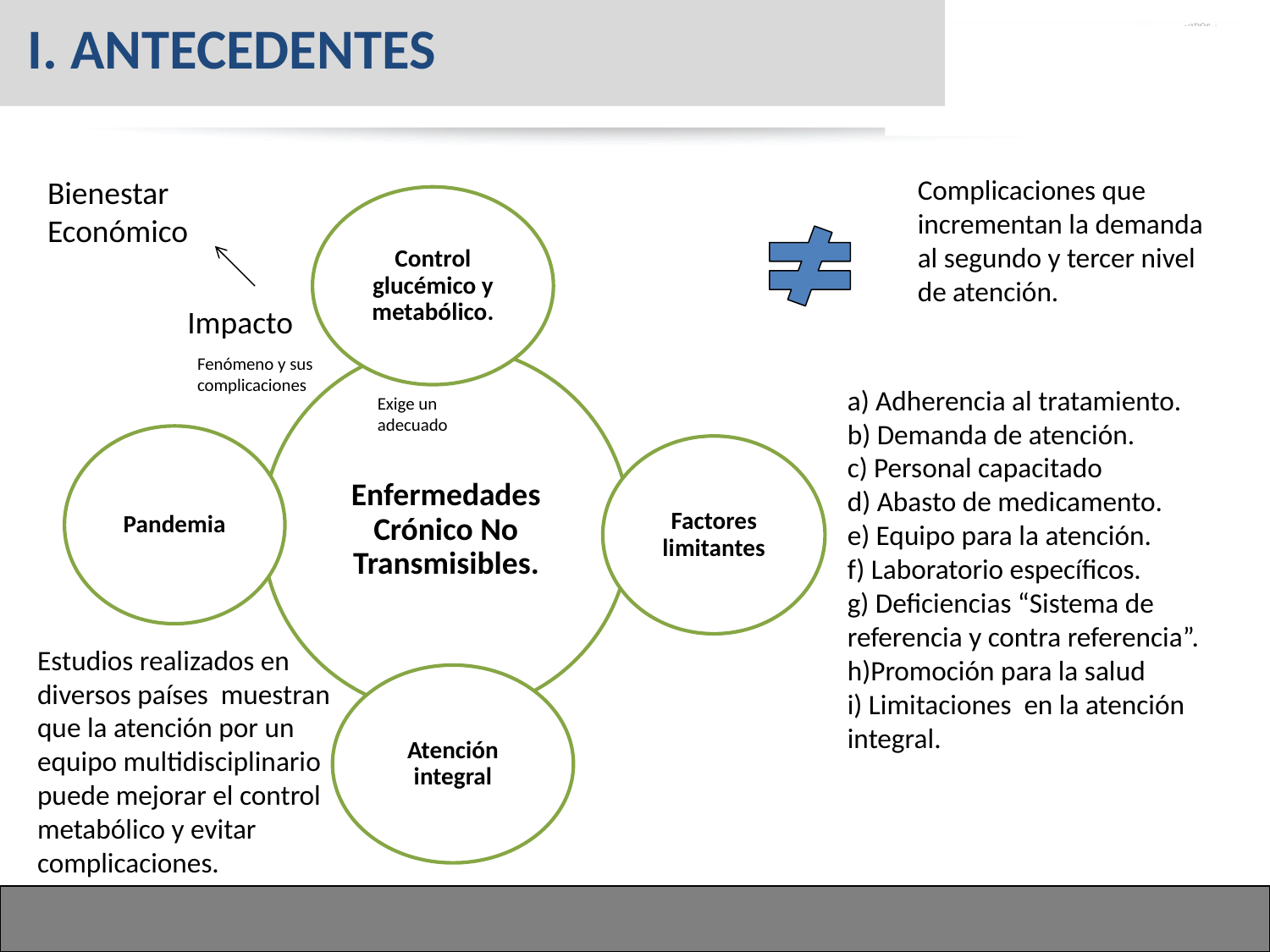

# I. Antecedentes

Bienestar
Económico
Complicaciones que incrementan la demanda al segundo y tercer nivel de atención.

Enfermedades Crónico No Transmisibles.
Control glucémico y metabólico.
Factores limitantes
Atención integral
Pandemia

Impacto
Fenómeno y sus complicaciones
a) Adherencia al tratamiento.
b) Demanda de atención.
c) Personal capacitado
d) Abasto de medicamento.
e) Equipo para la atención.
f) Laboratorio específicos.
g) Deficiencias “Sistema de referencia y contra referencia”.
h)Promoción para la salud
i) Limitaciones  en la atención integral.
Exige un adecuado
Estudios realizados en diversos países  muestran que la atención por un equipo multidisciplinario puede mejorar el control metabólico y evitar complicaciones.

Fuente: Manuales para la atención a la salud ante desastres.